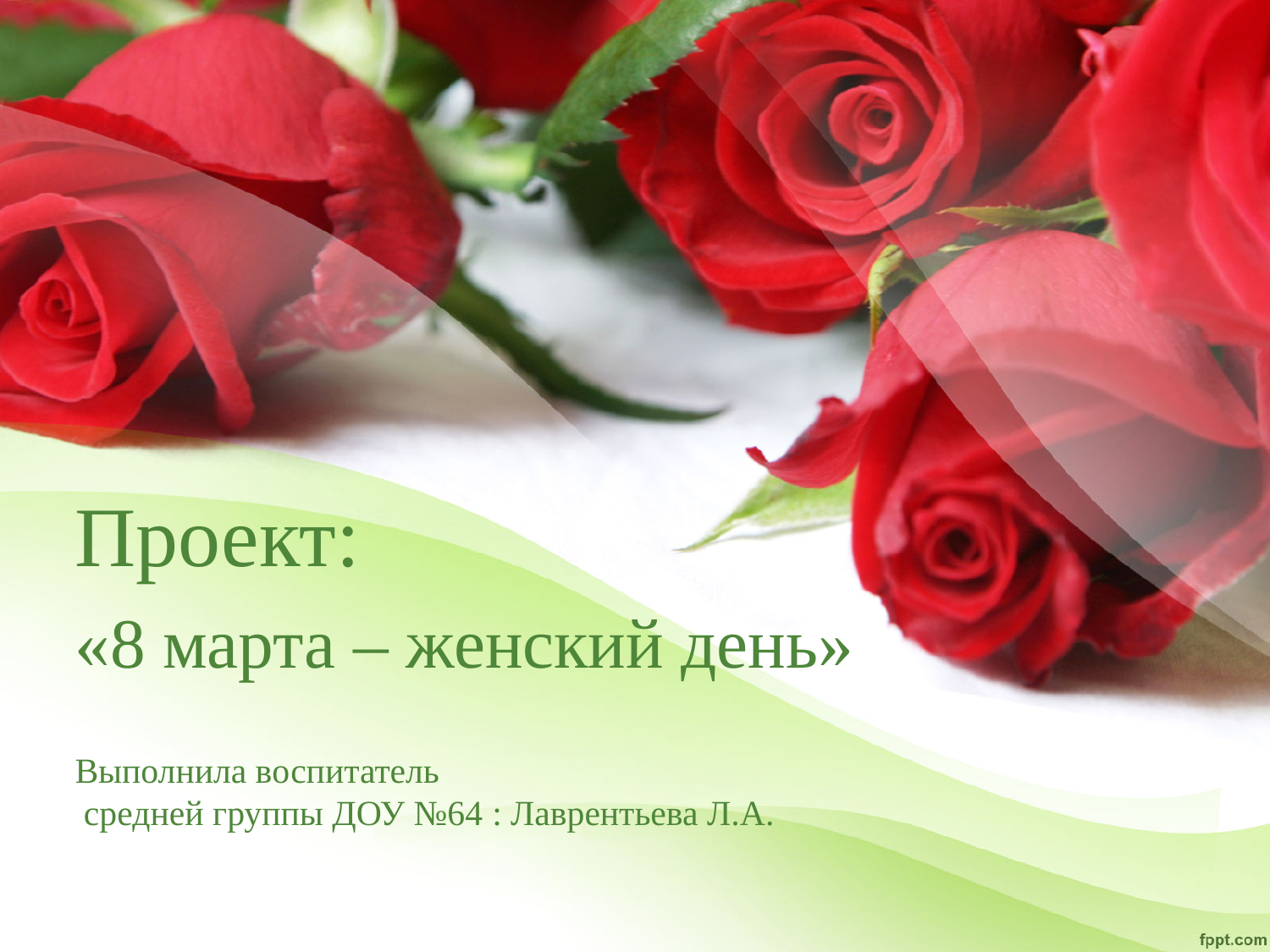

Проект:
«8 марта – женский день»
# Выполнила воспитатель средней группы ДОУ №64 : Лаврентьева Л.А.